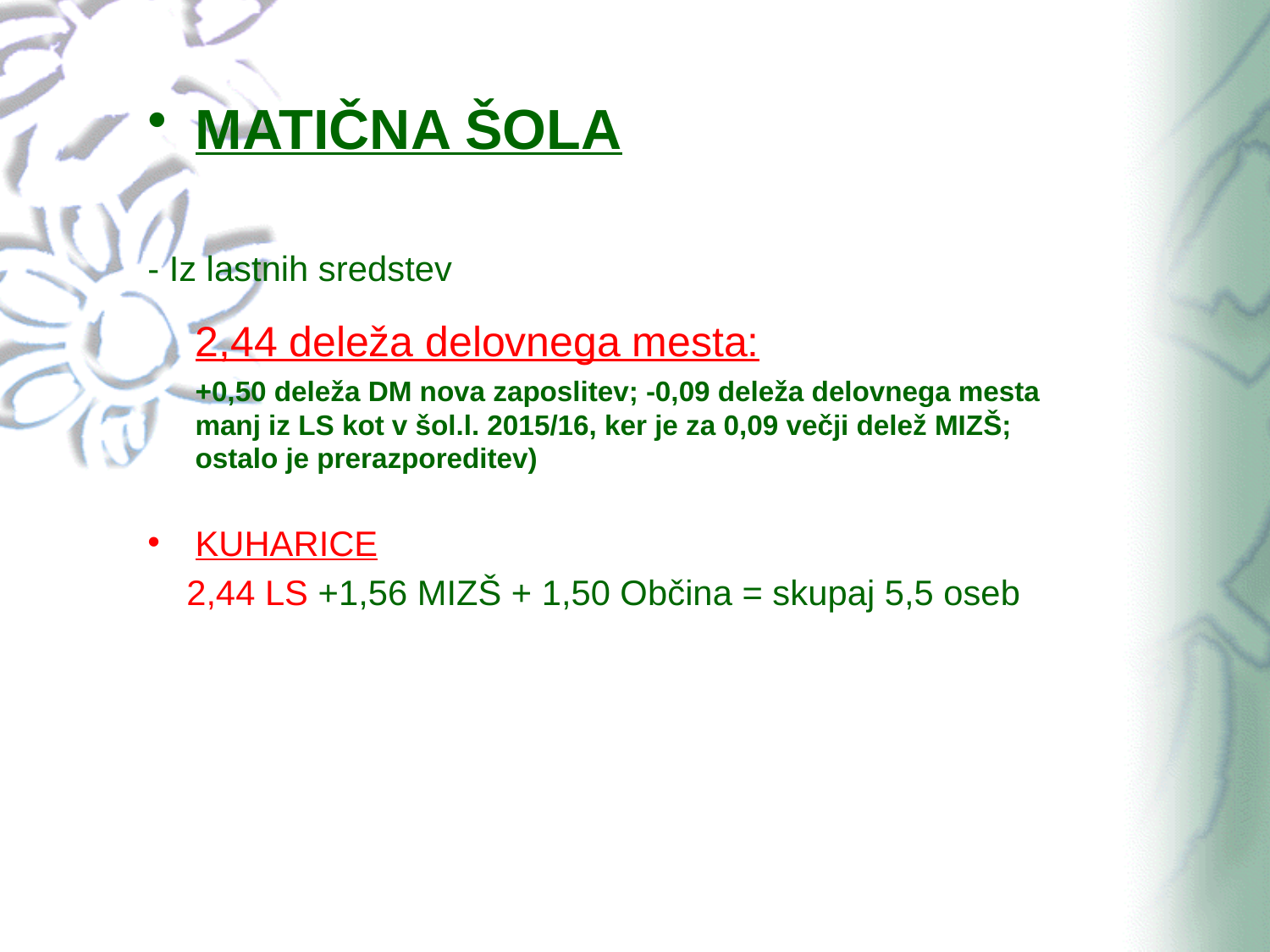

MATIČNA ŠOLA

- Iz lastnih sredstev
	2,44 deleža delovnega mesta:
	+0,50 deleža DM nova zaposlitev; -0,09 deleža delovnega mesta manj iz LS kot v šol.l. 2015/16, ker je za 0,09 večji delež MIZŠ; ostalo je prerazporeditev)

KUHARICE
    2,44 LS +1,56 MIZŠ + 1,50 Občina = skupaj 5,5 oseb